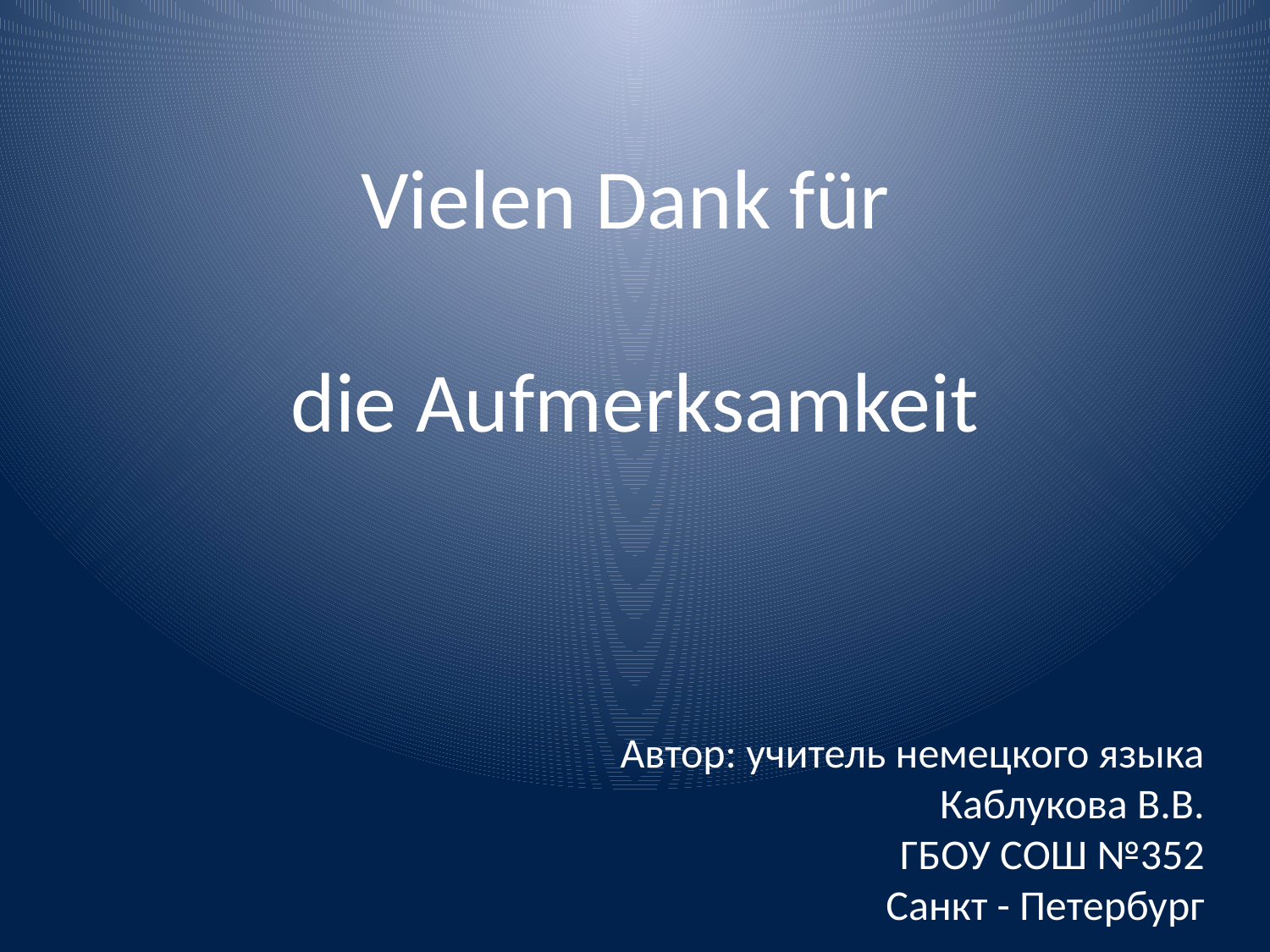

# Vielen Dank für die Aufmerksamkeit
Автор: учитель немецкого языка
Каблукова В.В.
ГБОУ СОШ №352
Санкт - Петербург